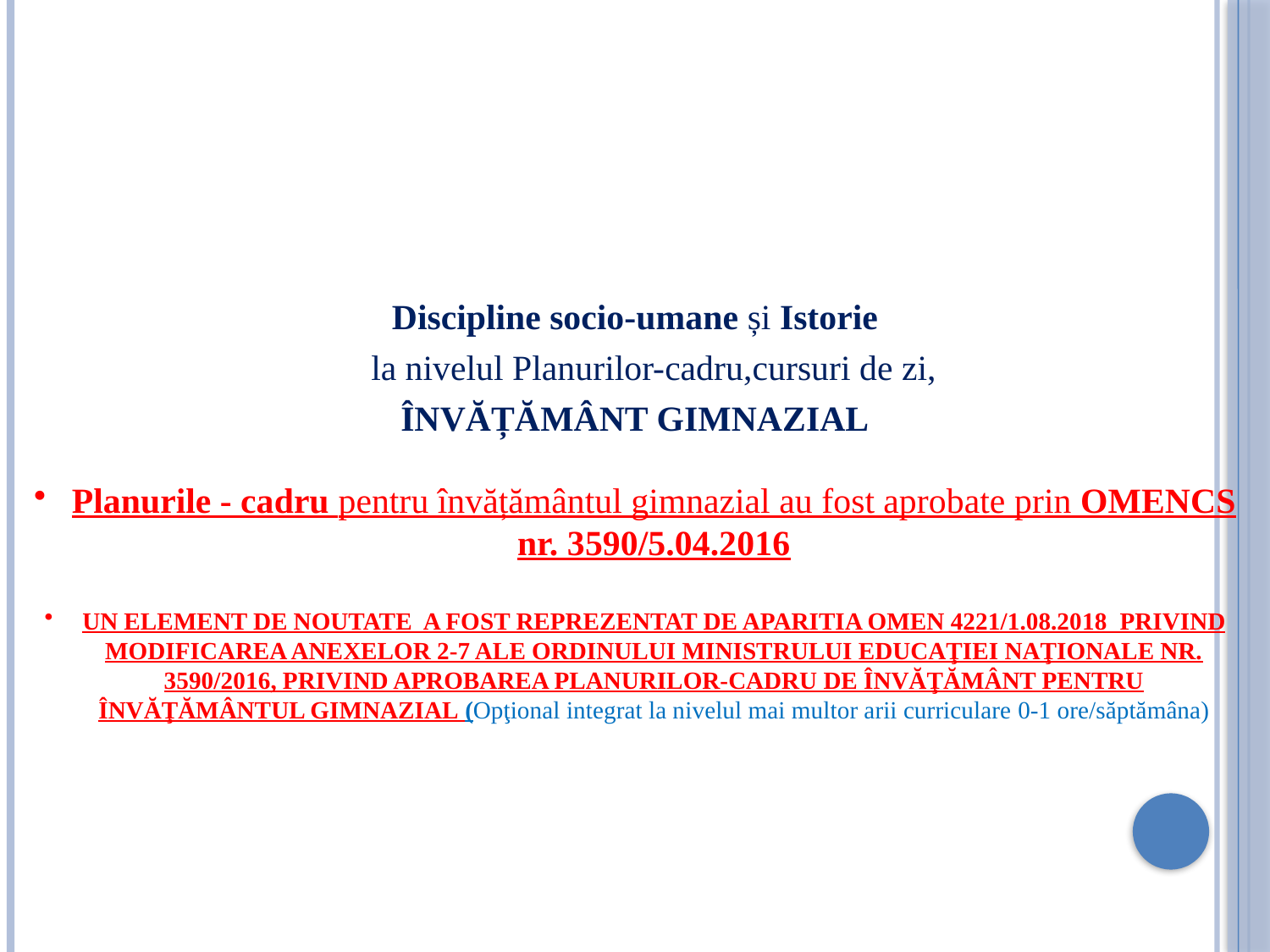

Discipline socio-umane și Istorie
la nivelul Planurilor-cadru,cursuri de zi,

ÎNVĂȚĂMÂNT GIMNAZIAL

Planurile - cadru pentru învățământul gimnazial au fost aprobate prin OMENCS nr. 3590/5.04.2016

UN ELEMENT DE NOUTATE  A FOST REPREZENTAT DE APARITIA OMEN 4221/1.08.2018  PRIVIND MODIFICAREA ANEXELOR 2-7 ALE ORDINULUI MINISTRULUI EDUCAŢIEI NAŢIONALE NR. 3590/2016, PRIVIND APROBAREA PLANURILOR-CADRU DE ÎNVĂŢĂMÂNT PENTRU ÎNVĂŢĂMÂNTUL GIMNAZIAL (Opţional integrat la nivelul mai multor arii curriculare 0-1 ore/săptămâna)

7